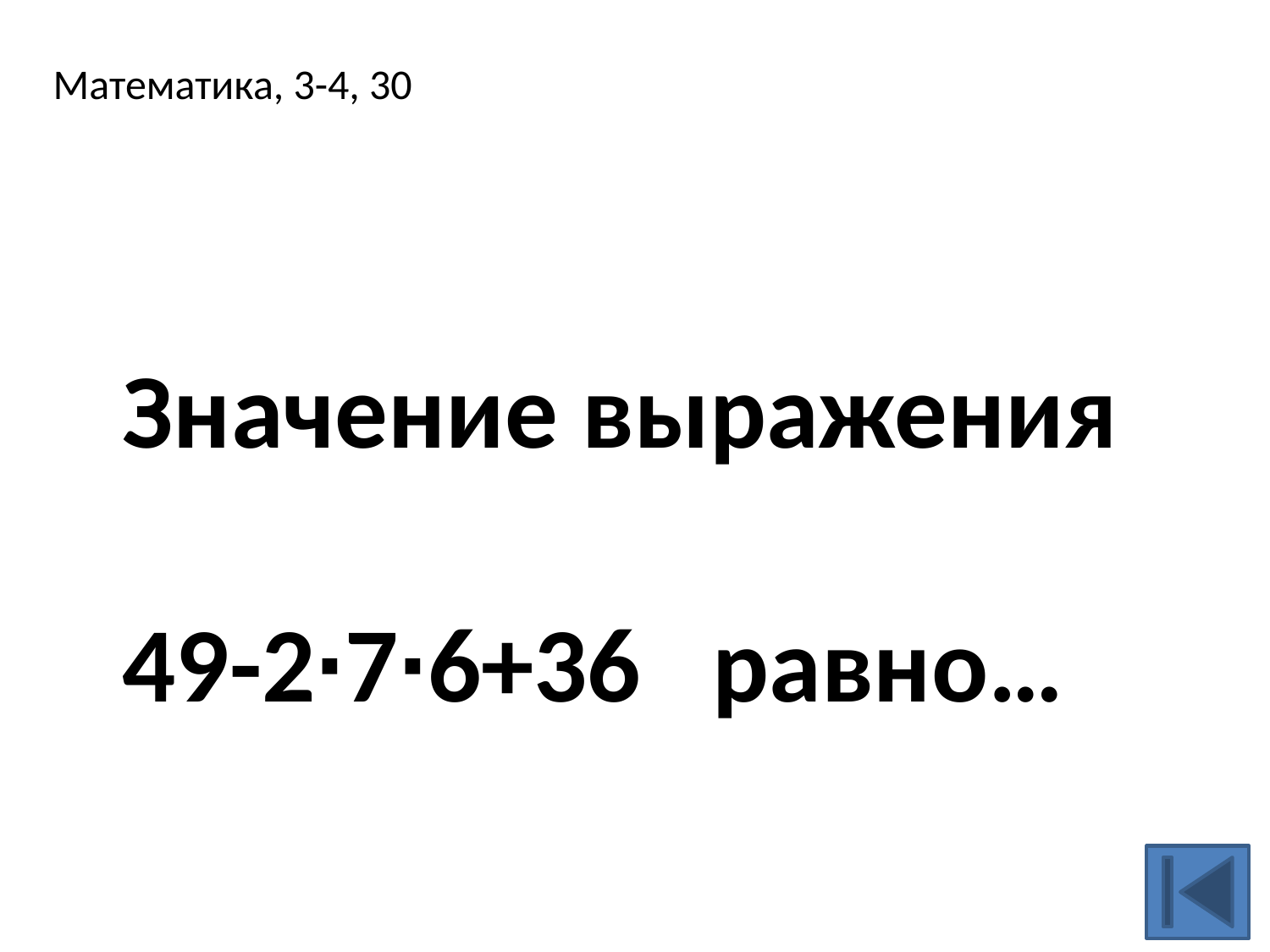

Математика, 3-4, 30
Значение выражения

49-2∙7∙6+36   равно…